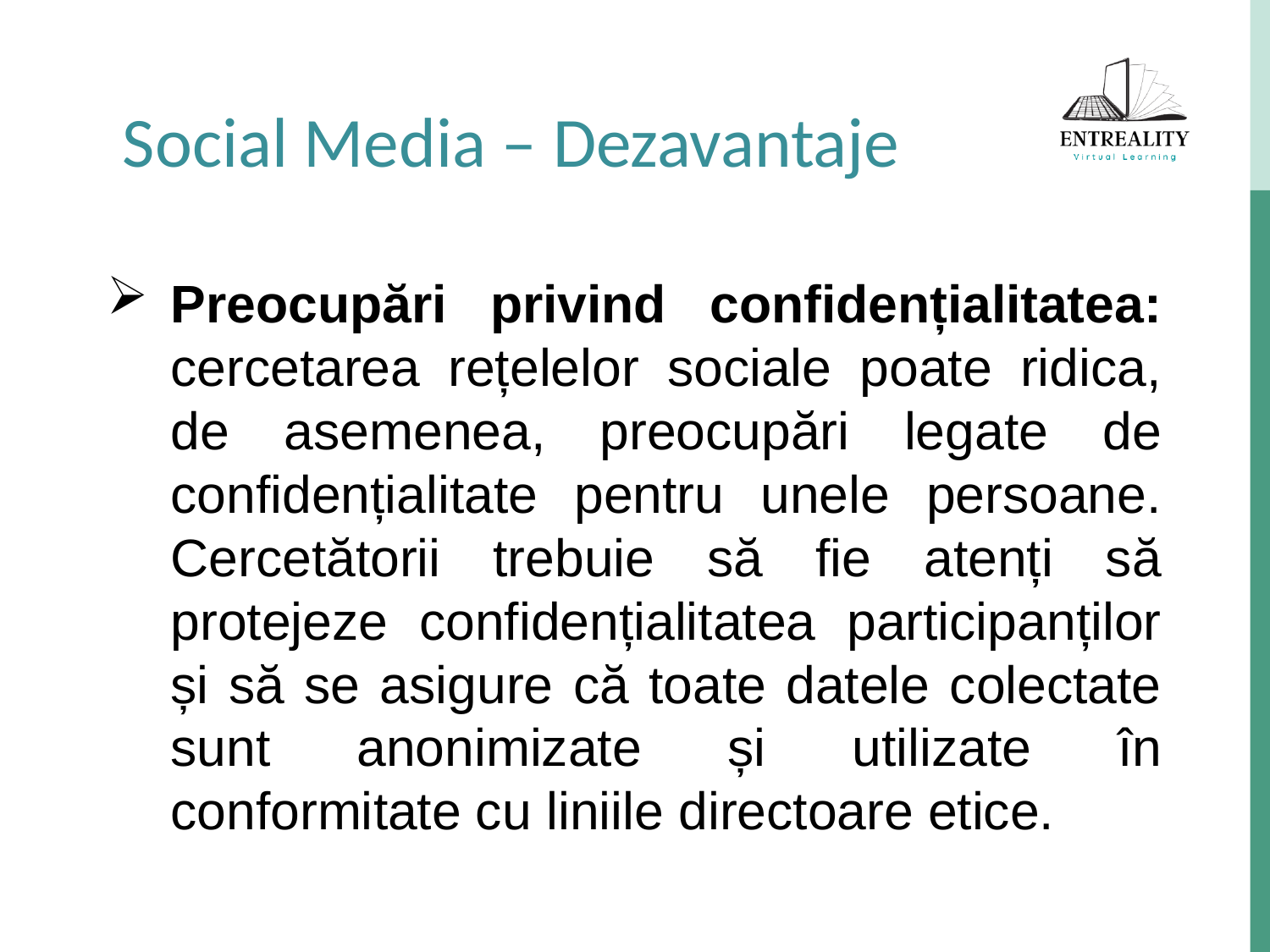

Social Media – Dezavantaje
Preocupări privind confidențialitatea: cercetarea rețelelor sociale poate ridica, de asemenea, preocupări legate de confidențialitate pentru unele persoane. Cercetătorii trebuie să fie atenți să protejeze confidențialitatea participanților și să se asigure că toate datele colectate sunt anonimizate și utilizate în conformitate cu liniile directoare etice.